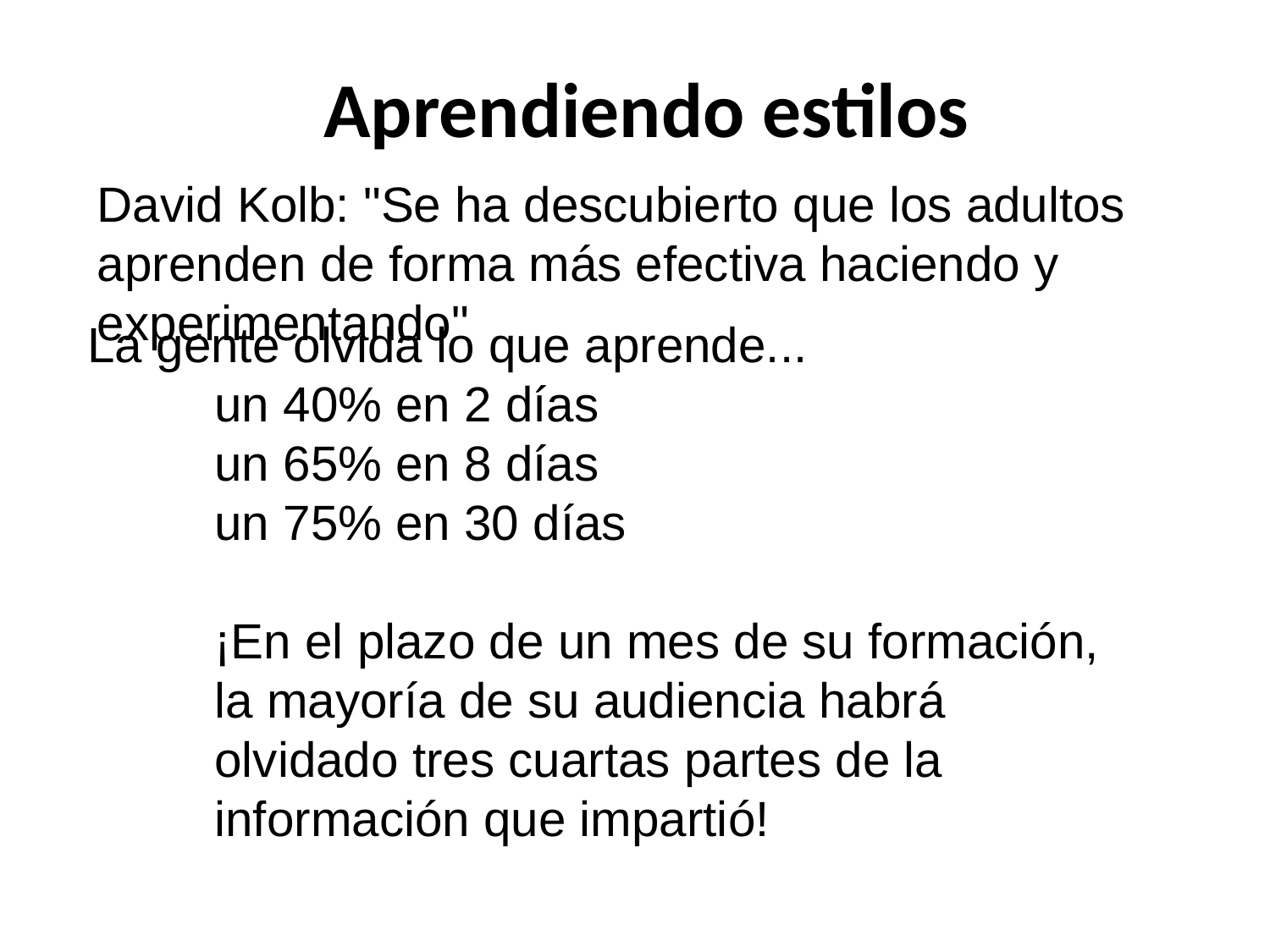

# Aprendiendo estilos
David Kolb: "Se ha descubierto que los adultos aprenden de forma más efectiva haciendo y experimentando"
La gente olvida lo que aprende...
un 40% en 2 días
un 65% en 8 días
un 75% en 30 días

¡En el plazo de un mes de su formación, la mayoría de su audiencia habrá olvidado tres cuartas partes de la información que impartió!